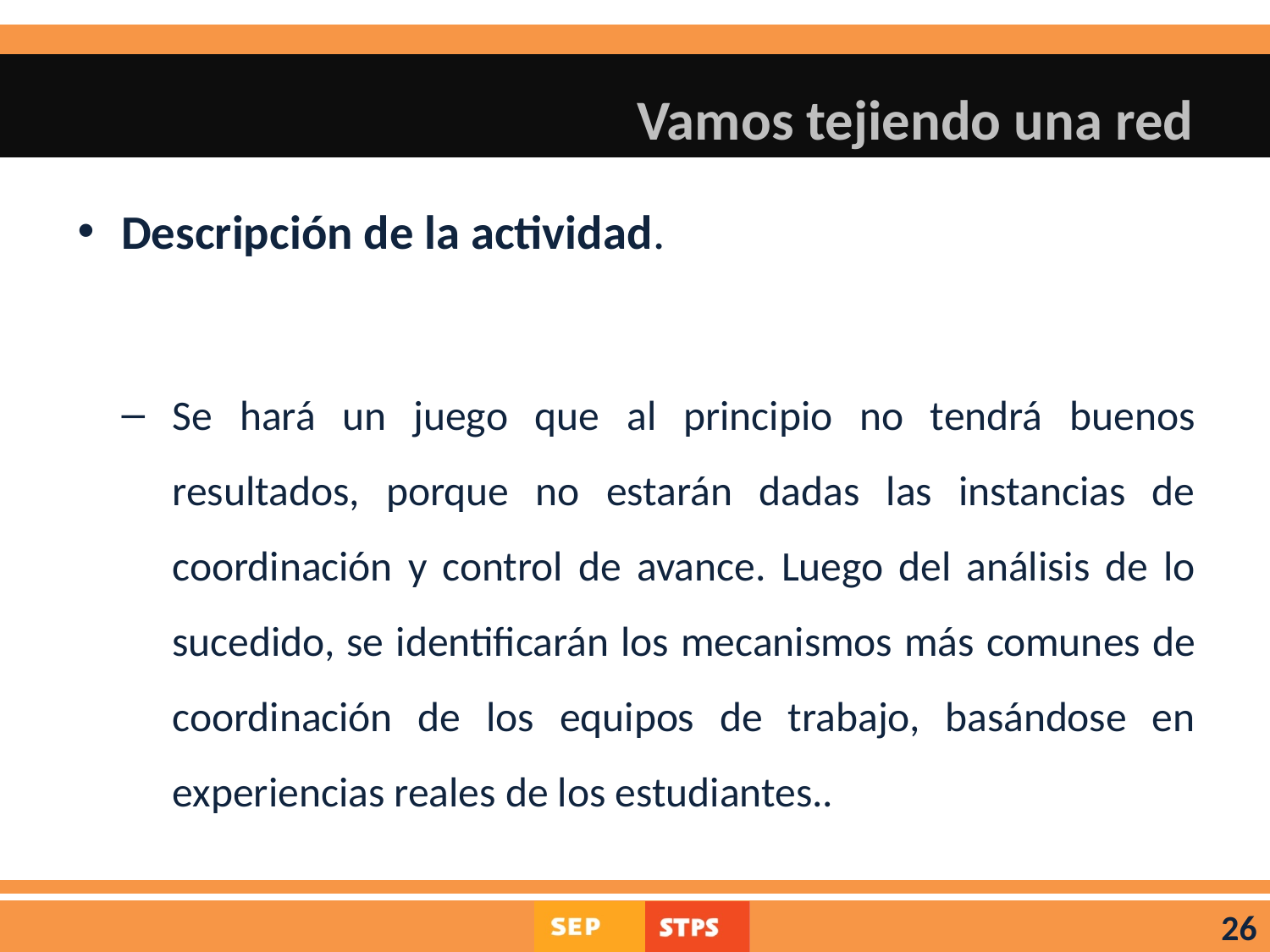

# Vamos tejiendo una red
Descripción de la actividad.

Se hará un juego que al principio no tendrá buenos resultados, porque no estarán dadas las instancias de coordinación y control de avance. Luego del análisis de lo sucedido, se identificarán los mecanismos más comunes de coordinación de los equipos de trabajo, basándose en experiencias reales de los estudiantes..

26